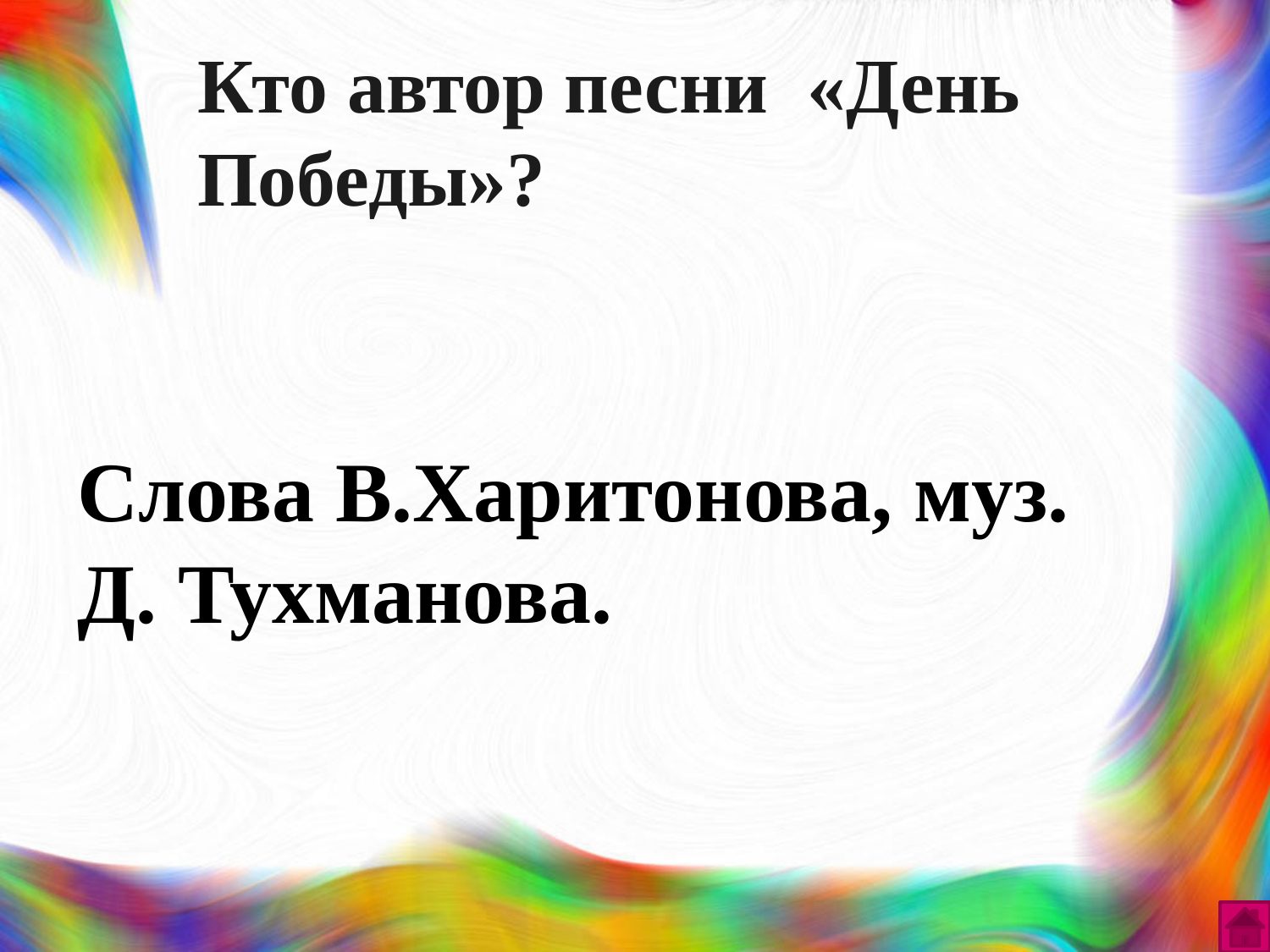

# Кто автор песни  «День Победы»?
Слова В.Харитонова, муз.
Д. Тухманова.